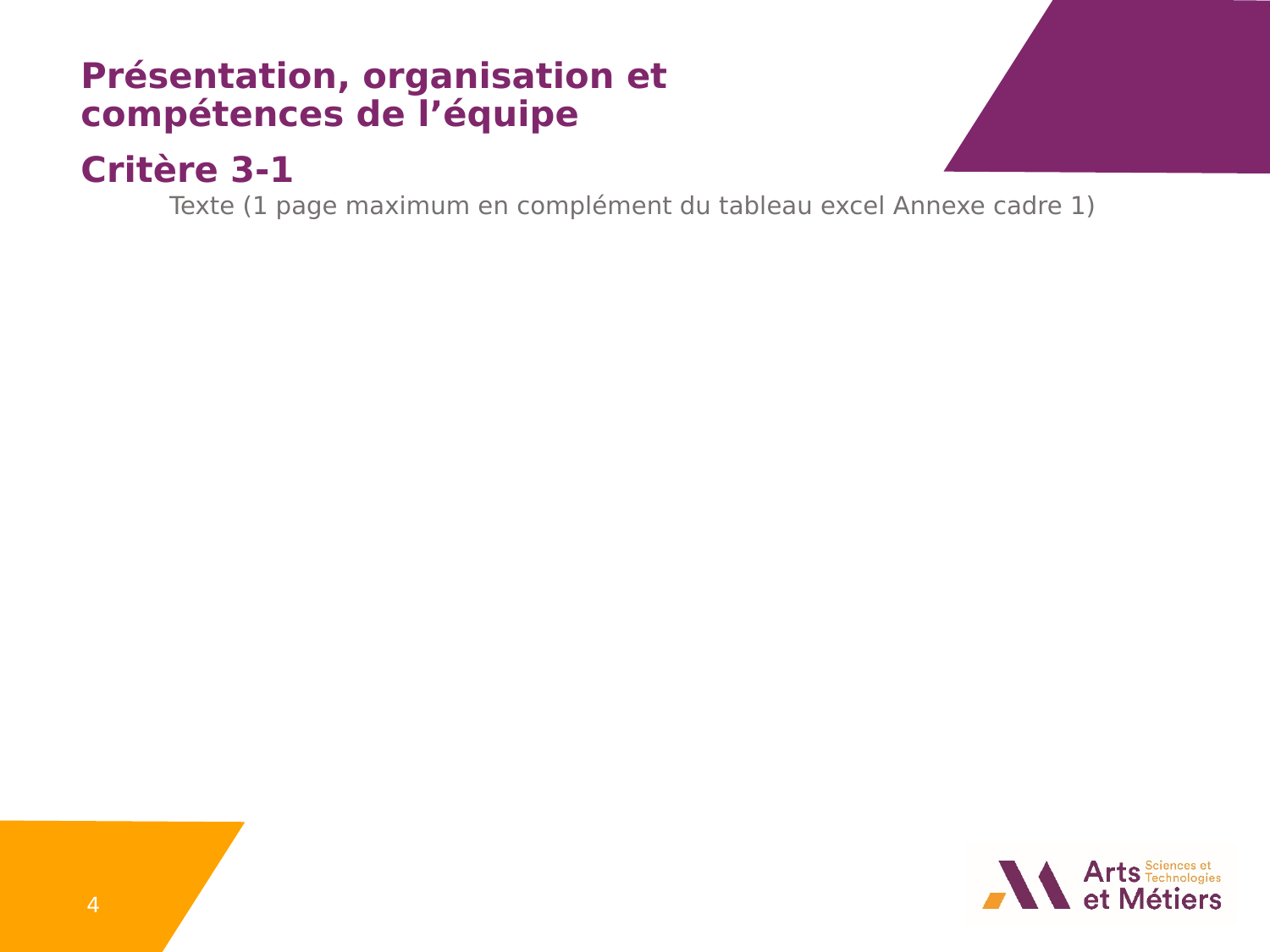

Présentation, organisation et compétences de l’équipe
Critère 3-1
Texte (1 page maximum en complément du tableau excel Annexe cadre 1)
4